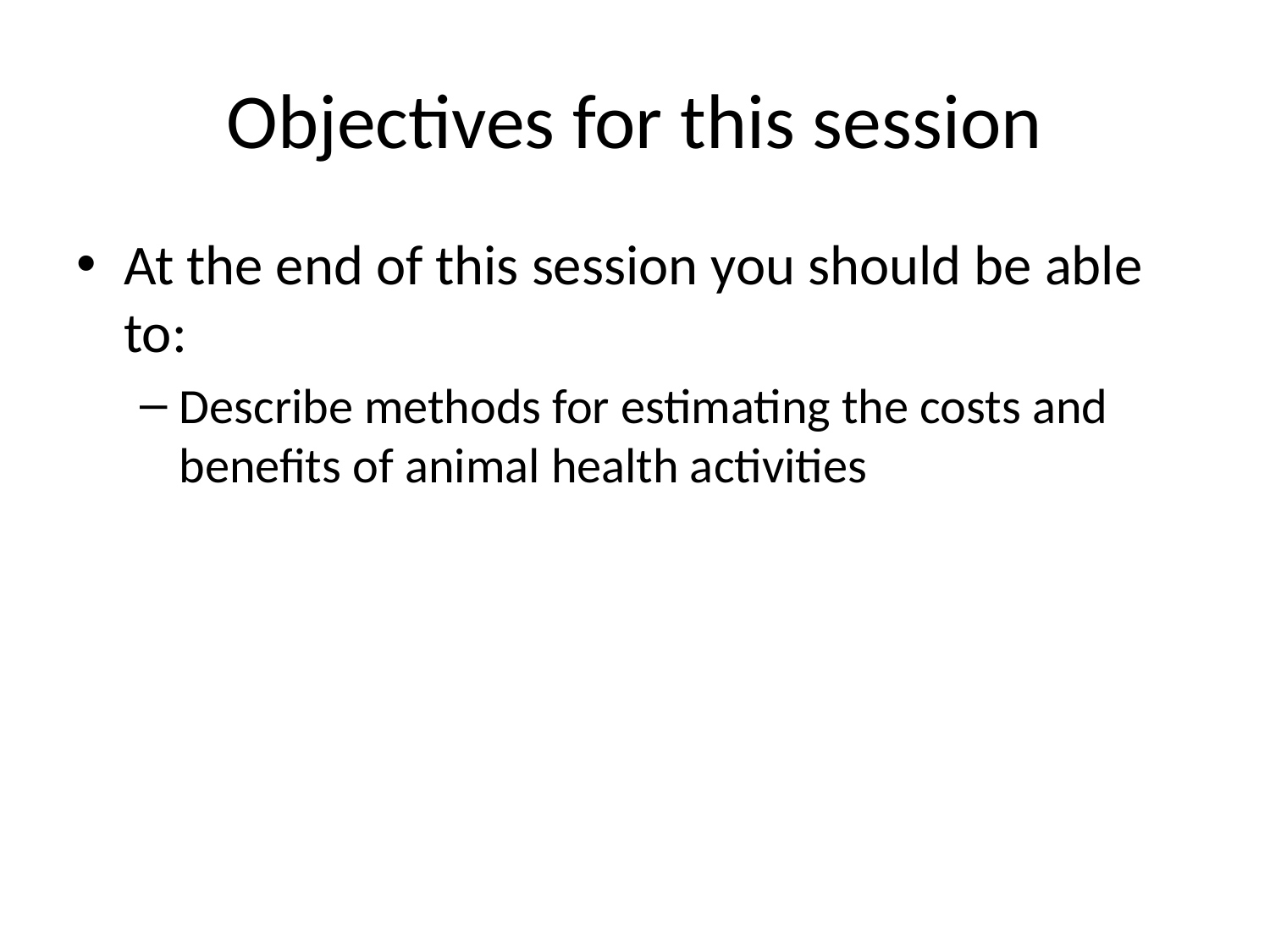

# Objectives for this session
At the end of this session you should be able to:
Describe methods for estimating the costs and benefits of animal health activities